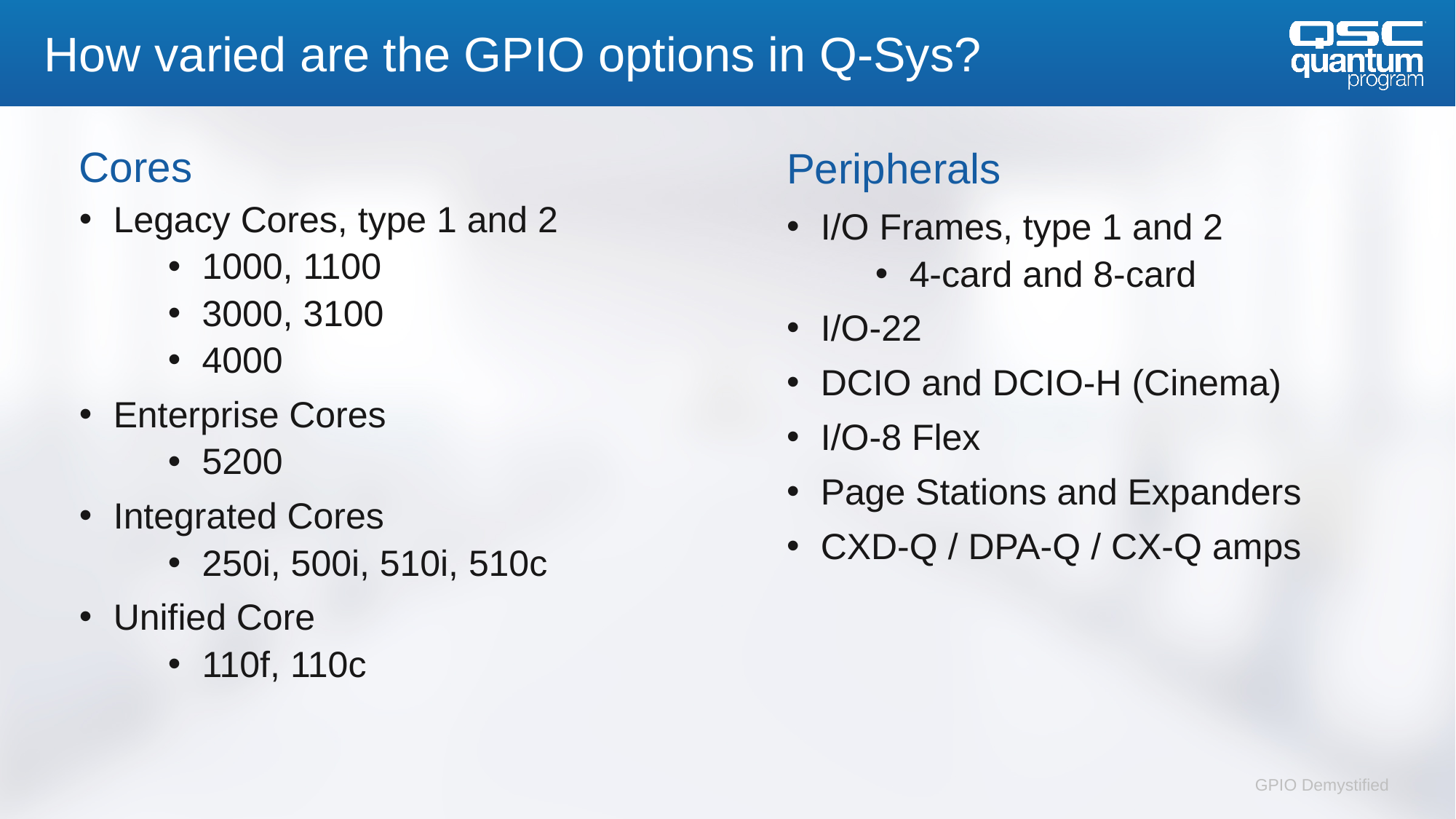

How varied are the GPIO options in Q-Sys?
Cores
Peripherals
Legacy Cores, type 1 and 2
1000, 1100
3000, 3100
4000
Enterprise Cores
5200
Integrated Cores
250i, 500i, 510i, 510c
Unified Core
110f, 110c
I/O Frames, type 1 and 2
4-card and 8-card
I/O-22
DCIO and DCIO-H (Cinema)
I/O-8 Flex
Page Stations and Expanders
CXD-Q / DPA-Q / CX-Q amps